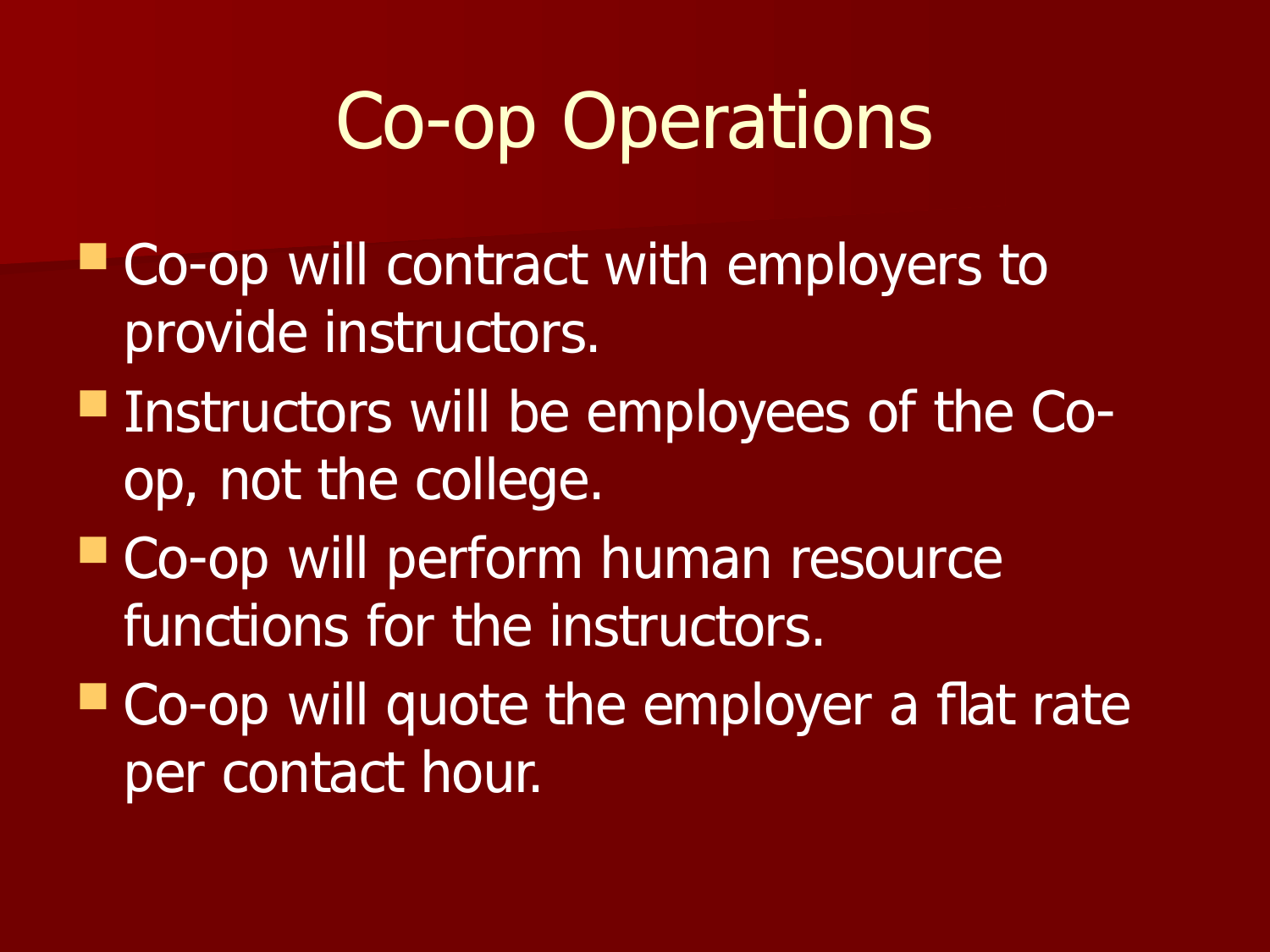

# Co-op Operations
Co-op will contract with employers to provide instructors.
Instructors will be employees of the Co-op, not the college.
Co-op will perform human resource functions for the instructors.
Co-op will quote the employer a flat rate per contact hour.